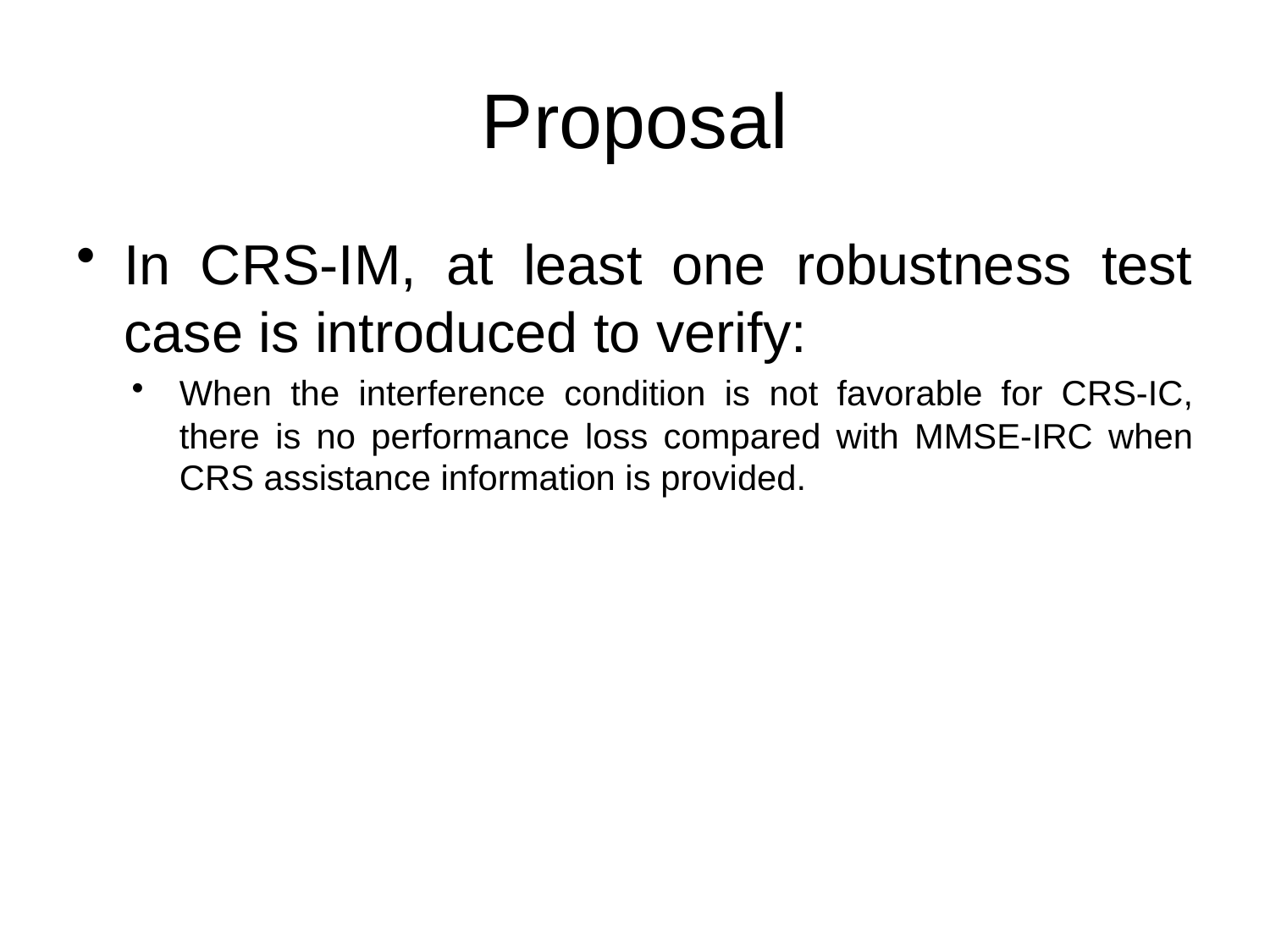

# Proposal
In CRS-IM, at least one robustness test case is introduced to verify:
When the interference condition is not favorable for CRS-IC, there is no performance loss compared with MMSE-IRC when CRS assistance information is provided.